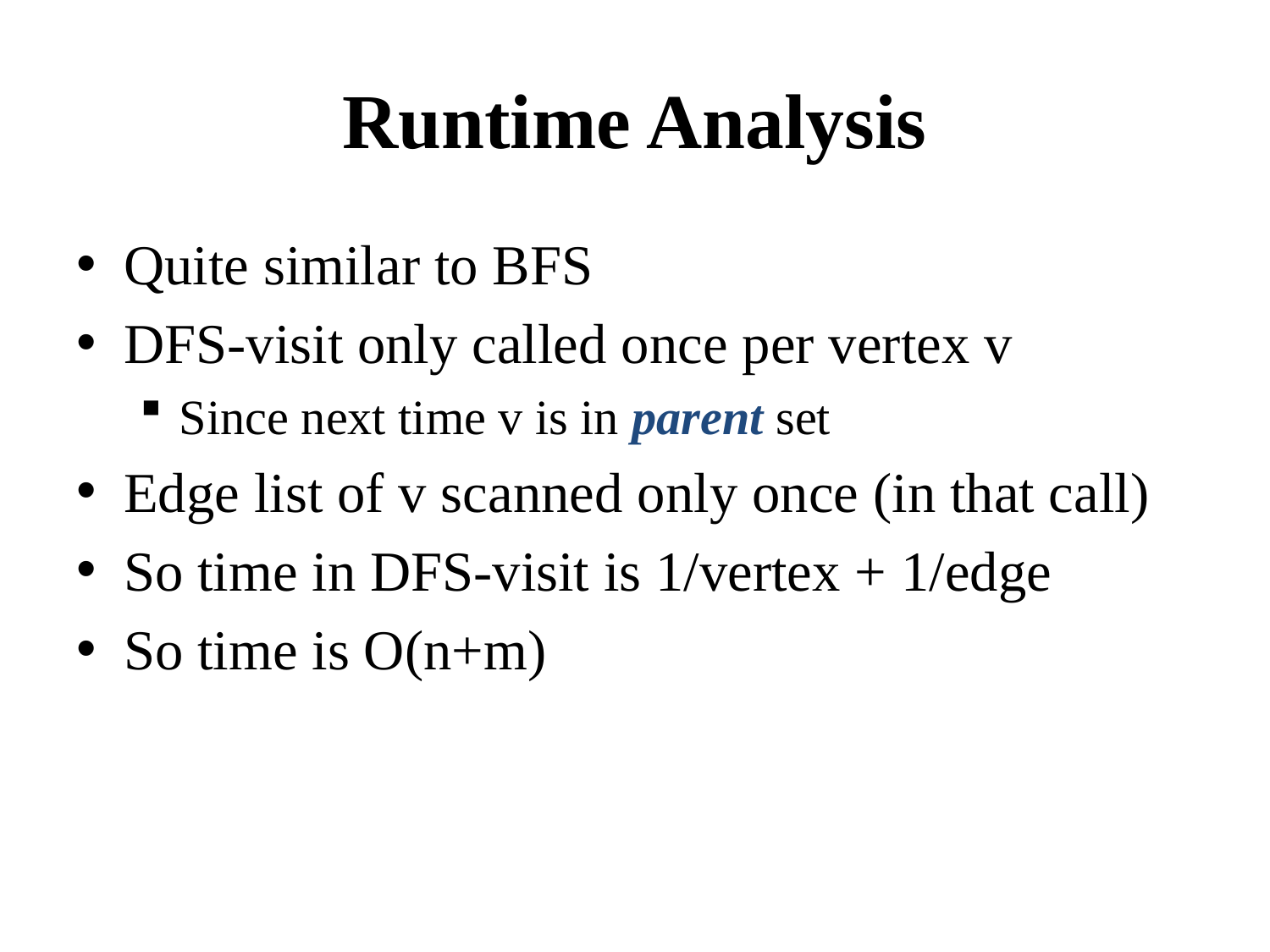

# Runtime Analysis
Quite similar to BFS
DFS-visit only called once per vertex v
Since next time v is in parent set
Edge list of v scanned only once (in that call)
So time in DFS-visit is 1/vertex + 1/edge
So time is O(n+m)